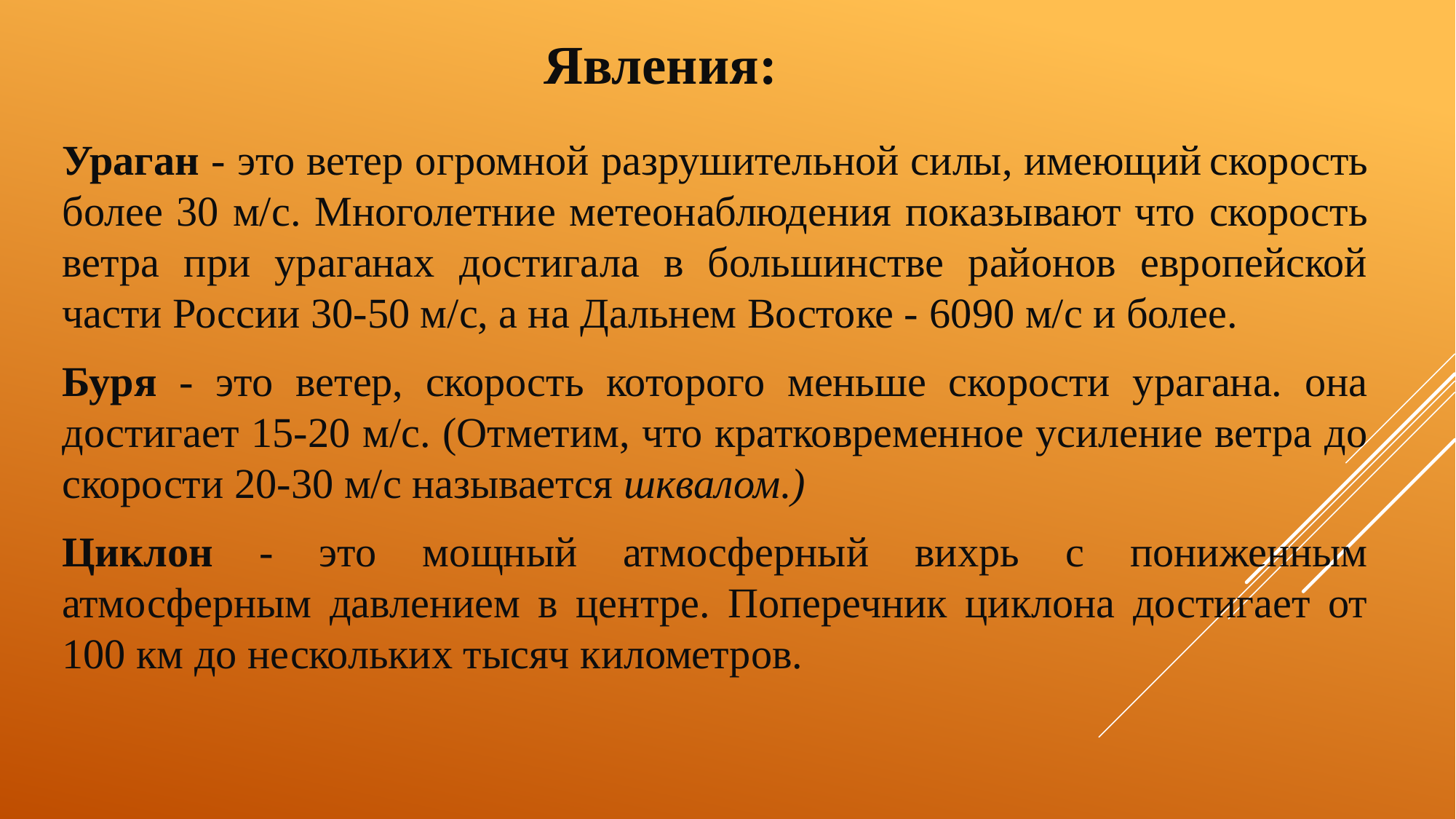

Явления:
	Ураган - это ветер огромной разрушительной силы, имеющий скорость более 30 м/с. Многолетние метеонаблюдения показывают что скорость ветра при ураганах достигала в большинстве районов европейской части России 30-50 м/с, а на Дальнем Востоке - 60­90 м/с и более.
	Буря - это ветер, скорость которого меньше скорости урагана. она достигает 15-20 м/с. (Отметим, что кратковременное усиление ветра до скорости 20-30 м/с называется шквалом.)
	Циклон - это мощный атмосферный вихрь с пониженным атмосферным давлением в центре. Поперечник циклона достигает от 100 км до нескольких тысяч километров.